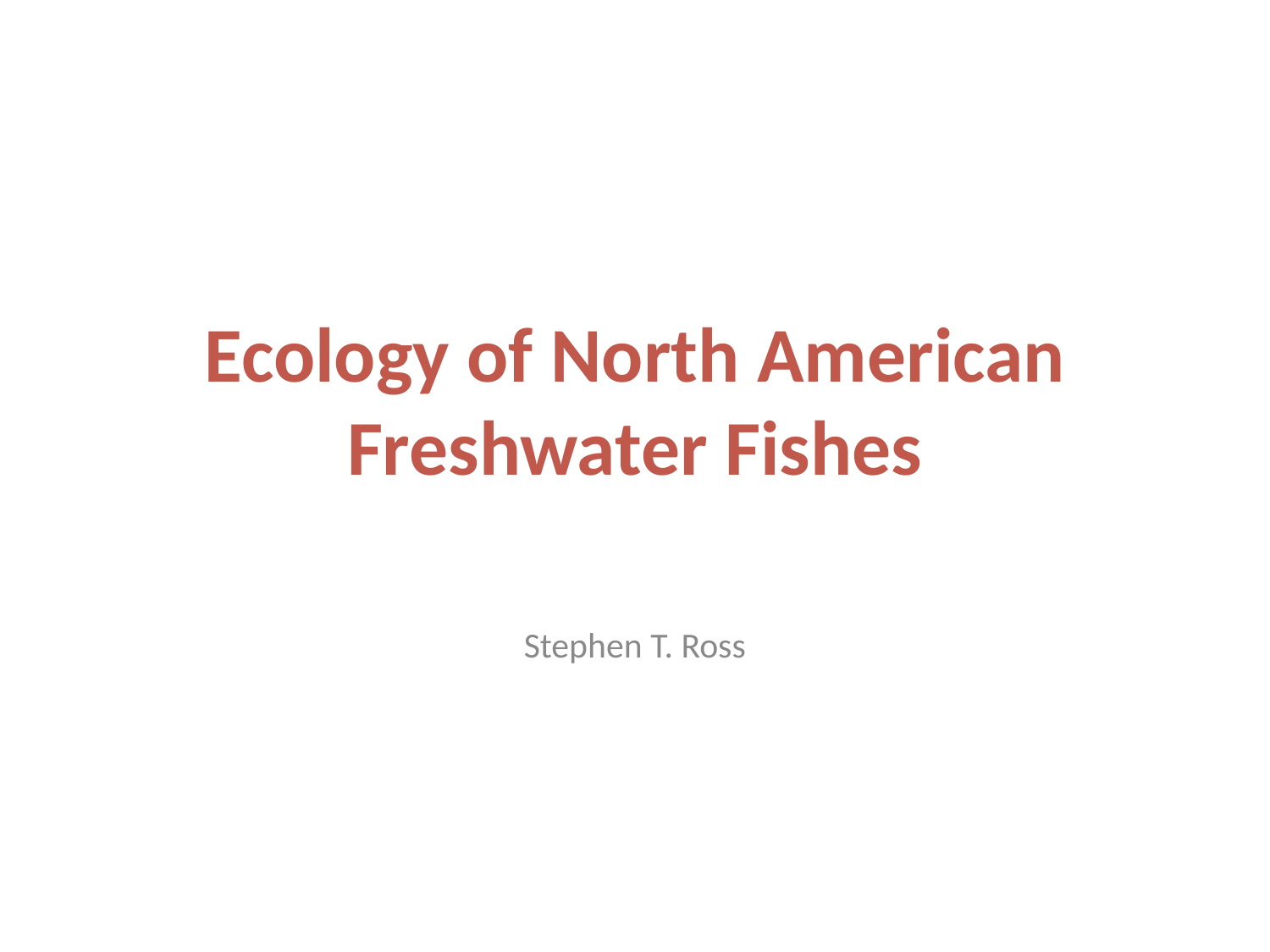

# Ecology of North American Freshwater Fishes

Stephen T. Ross